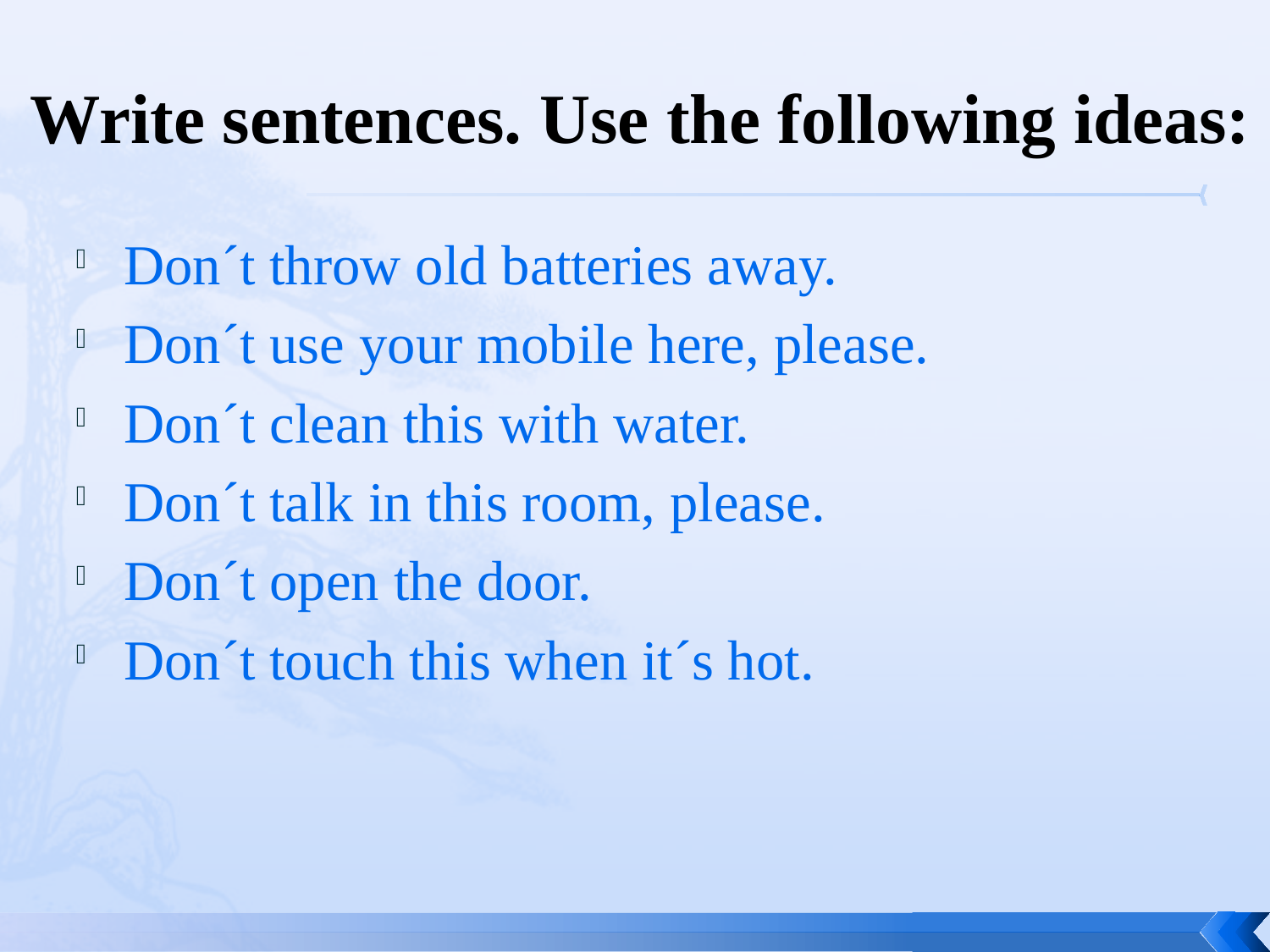

# Write sentences. Use the following ideas:
Don´t throw old batteries away.
Don´t use your mobile here, please.
Don´t clean this with water.
Don´t talk in this room, please.
Don´t open the door.
Don´t touch this when it´s hot.